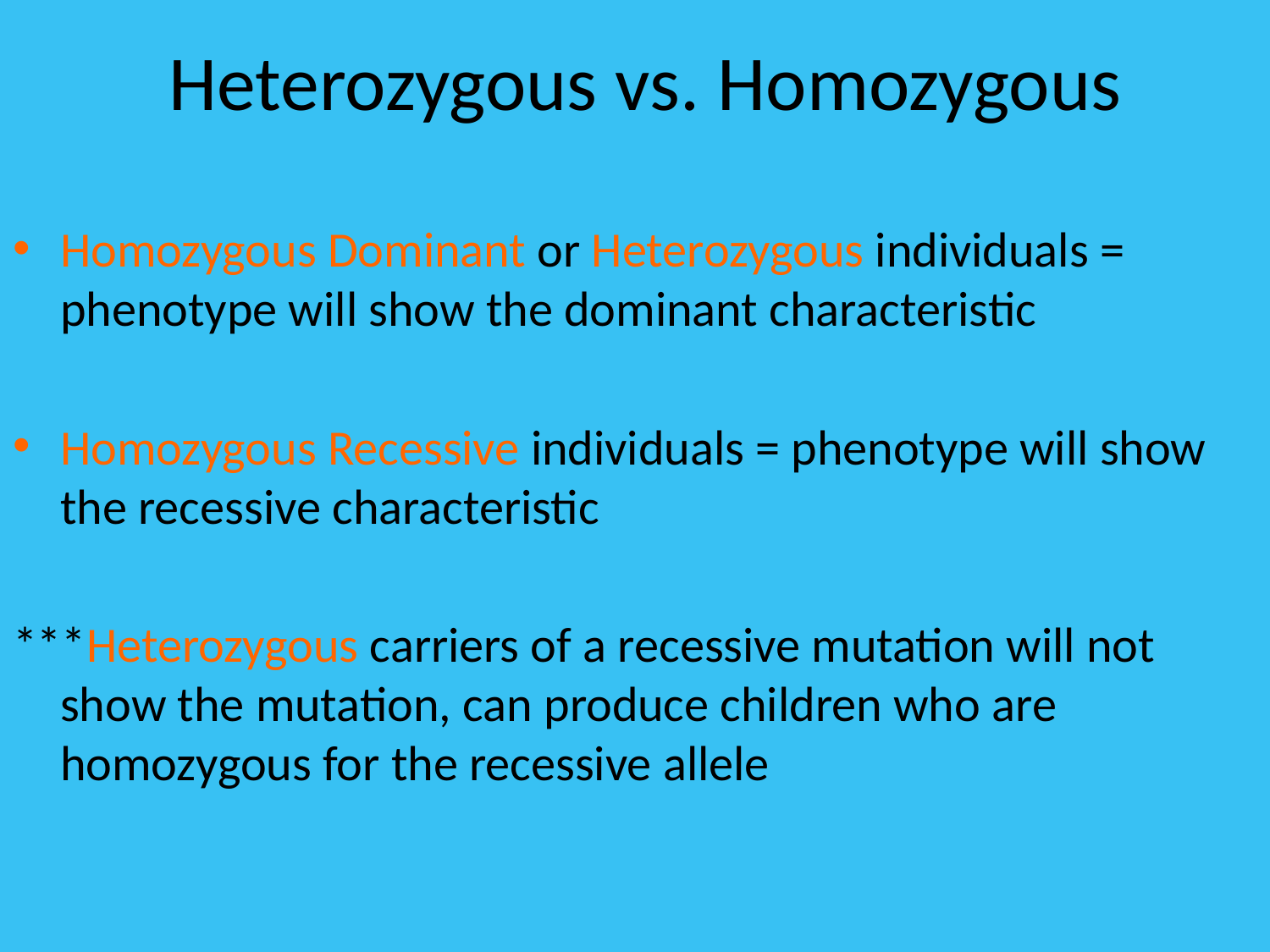

# Heterozygous vs. Homozygous
Homozygous Dominant or Heterozygous individuals = phenotype will show the dominant characteristic

Homozygous Recessive individuals = phenotype will show the recessive characteristic

***Heterozygous carriers of a recessive mutation will not show the mutation, can produce children who are homozygous for the recessive allele